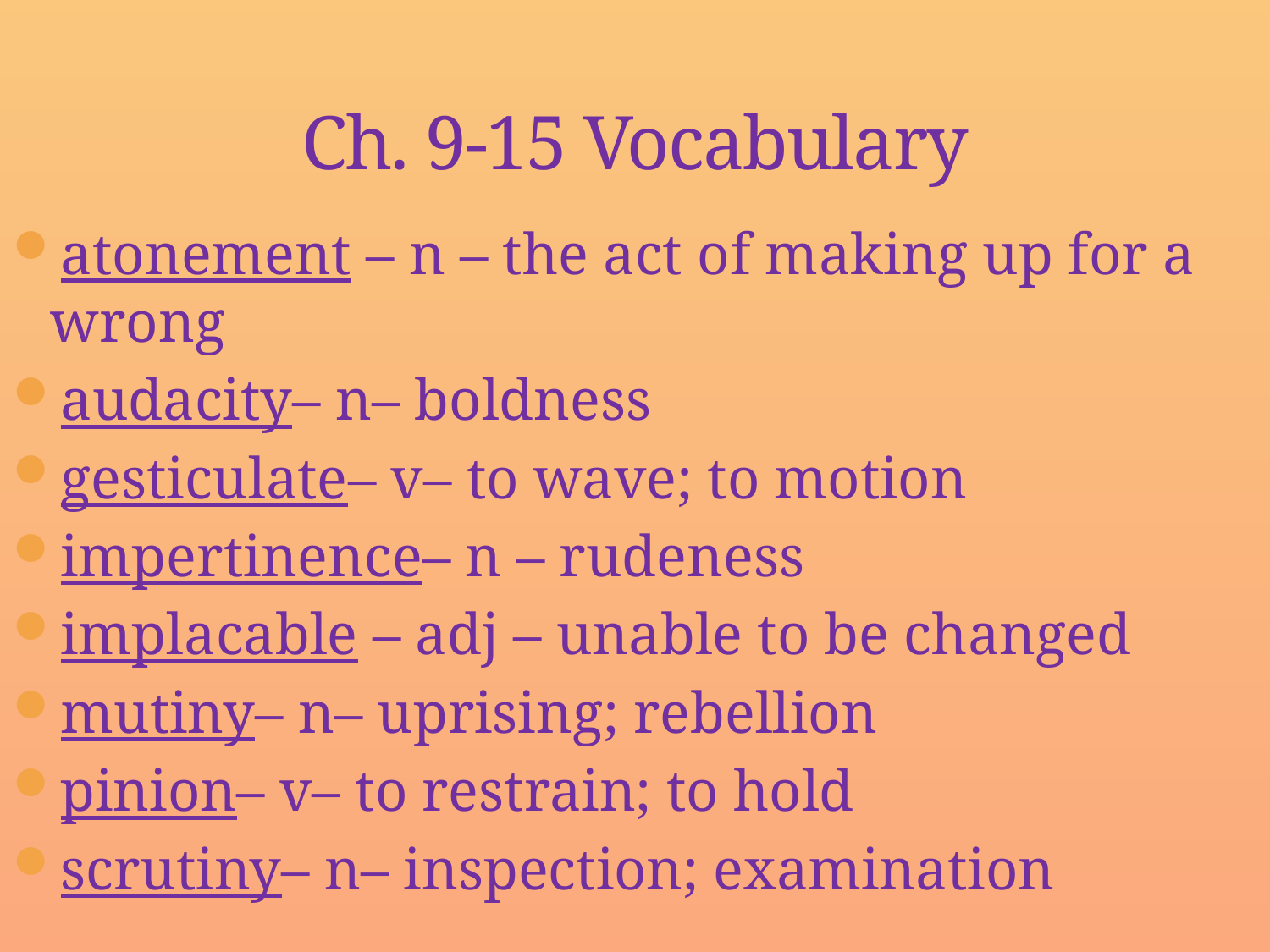

# Ch. 9-15 Vocabulary
atonement – n – the act of making up for a wrong
audacity– n– boldness
gesticulate– v– to wave; to motion
impertinence– n – rudeness
implacable – adj – unable to be changed
mutiny– n– uprising; rebellion
pinion– v– to restrain; to hold
scrutiny– n– inspection; examination